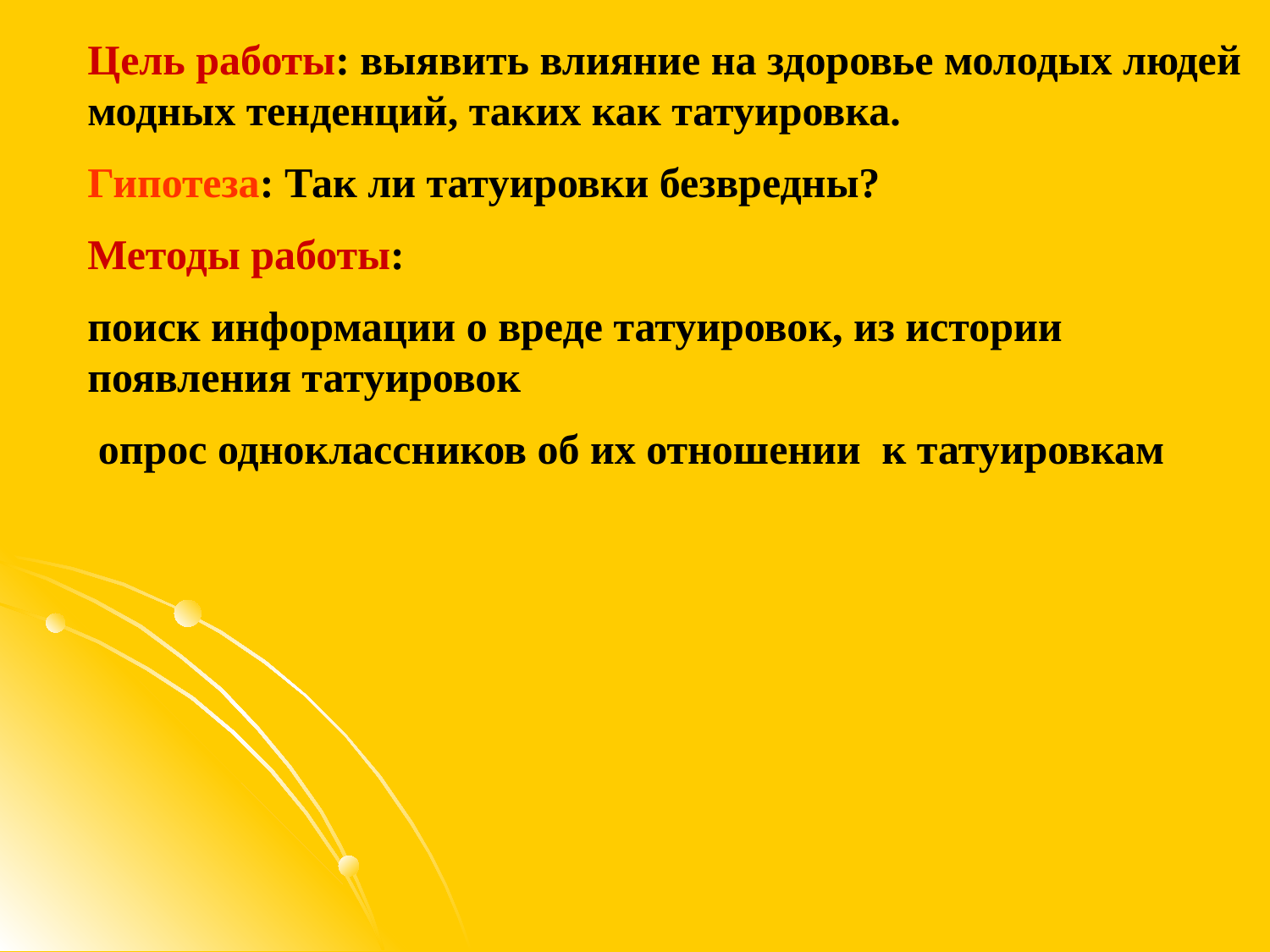

Цель работы: выявить влияние на здоровье молодых людей модных тенденций, таких как татуировка.
Гипотеза: Так ли татуировки безвредны?
Методы работы:
поиск информации о вреде татуировок, из истории появления татуировок
 опрос одноклассников об их отношении  к татуировкам